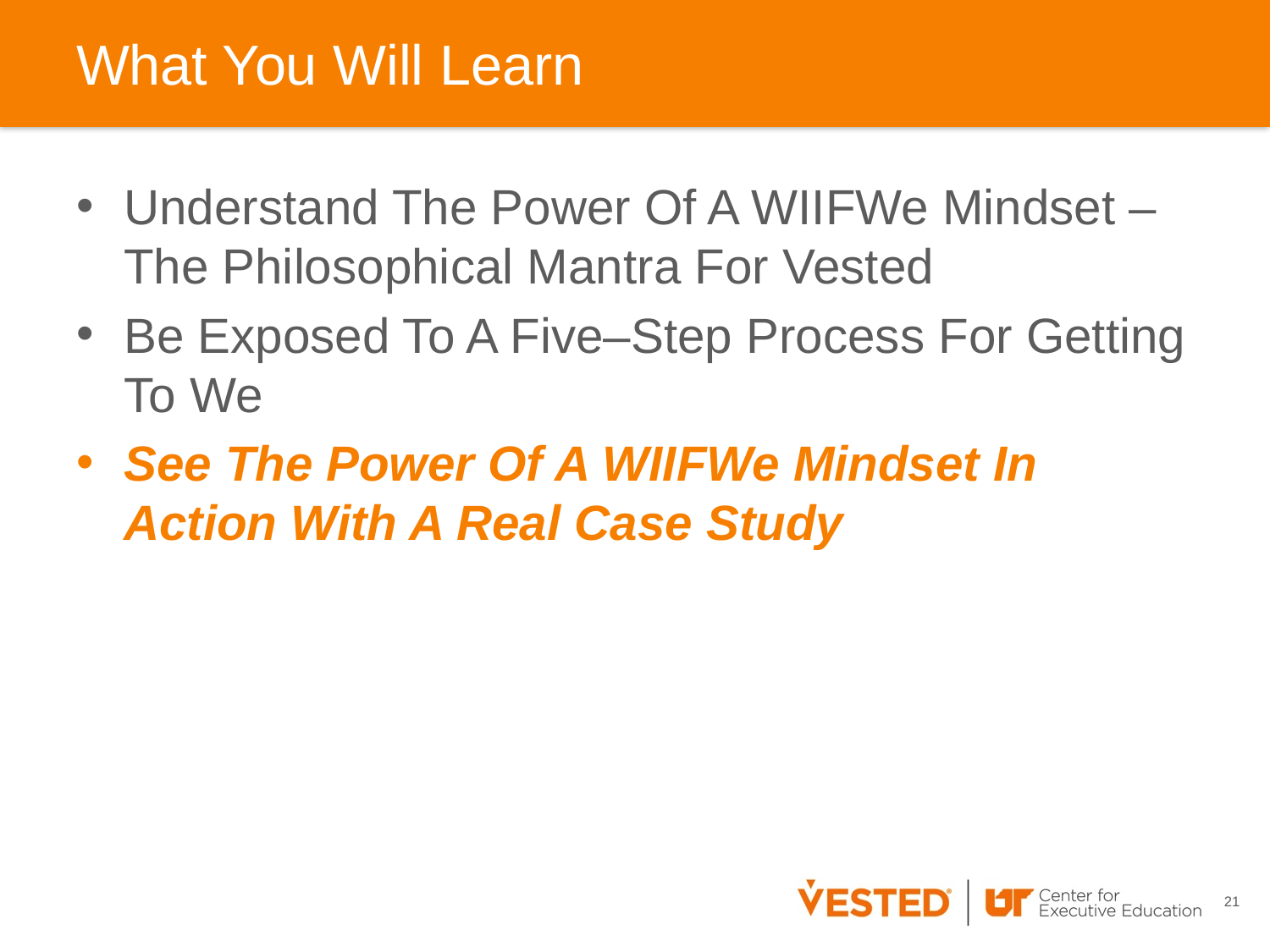

# What You Will Learn
Understand The Power Of A WIIFWe Mindset – The Philosophical Mantra For Vested
Be Exposed To A Five–Step Process For Getting To We
See The Power Of A WIIFWe Mindset In Action With A Real Case Study

21